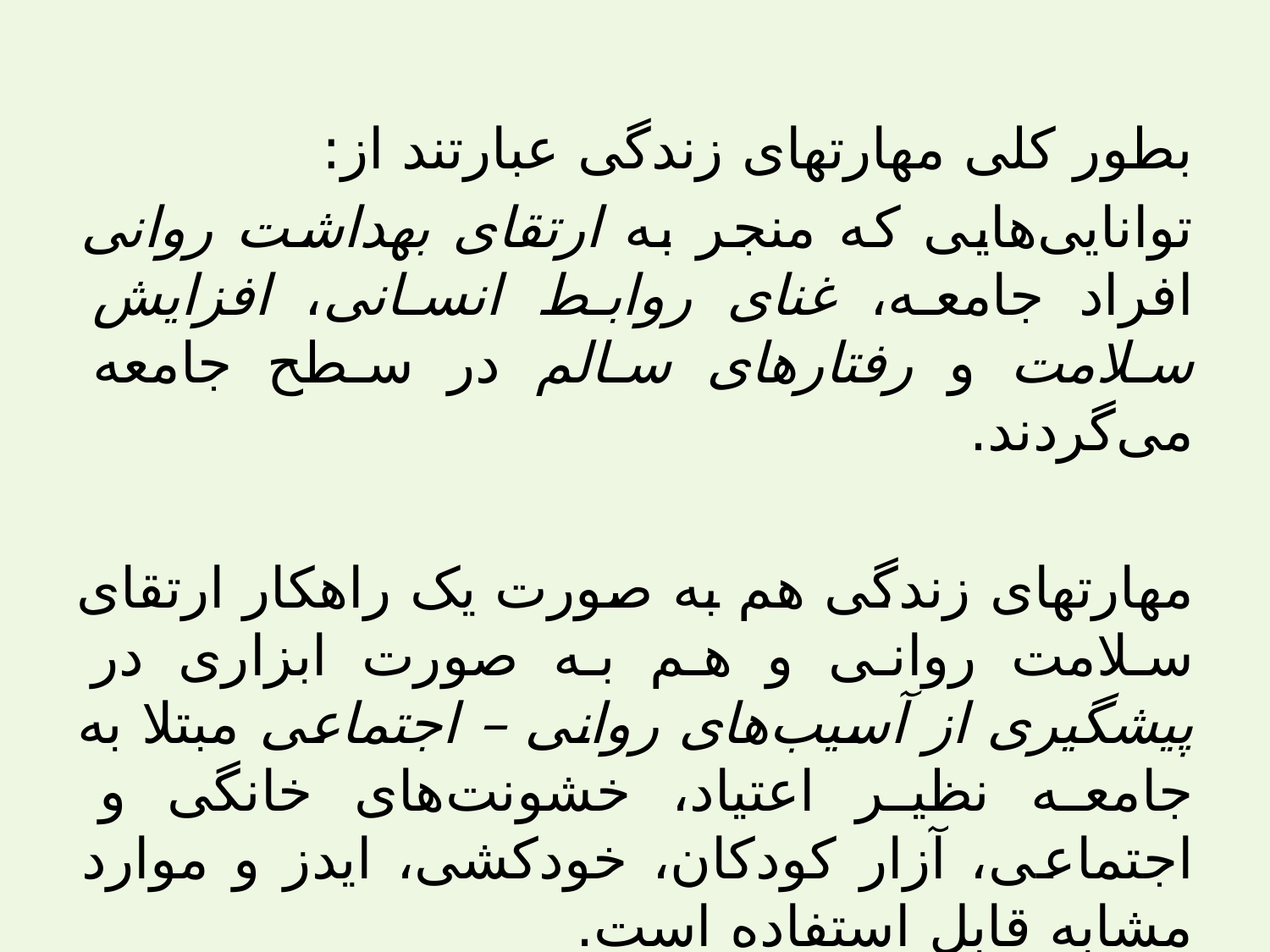

بطور کلی مهارتهای زندگی عبارتند از:
توانایی‌هایی که منجر به ارتقای بهداشت روانی افراد جامعه، غنای روابط انسانی، افزایش سلامت و رفتارهای سالم در سطح جامعه می‌گردند.

مهارتهای زندگی هم به صورت یک راهکار ارتقای سلامت روانی و هم به صورت ابزاری در پیشگیری از آسیب‌های روانی – اجتماعی مبتلا به جامعه نظیر اعتیاد، خشونت‌های خانگی و اجتماعی، آزار کودکان، خودکشی، ایدز و موارد مشابه قابل استفاده است.